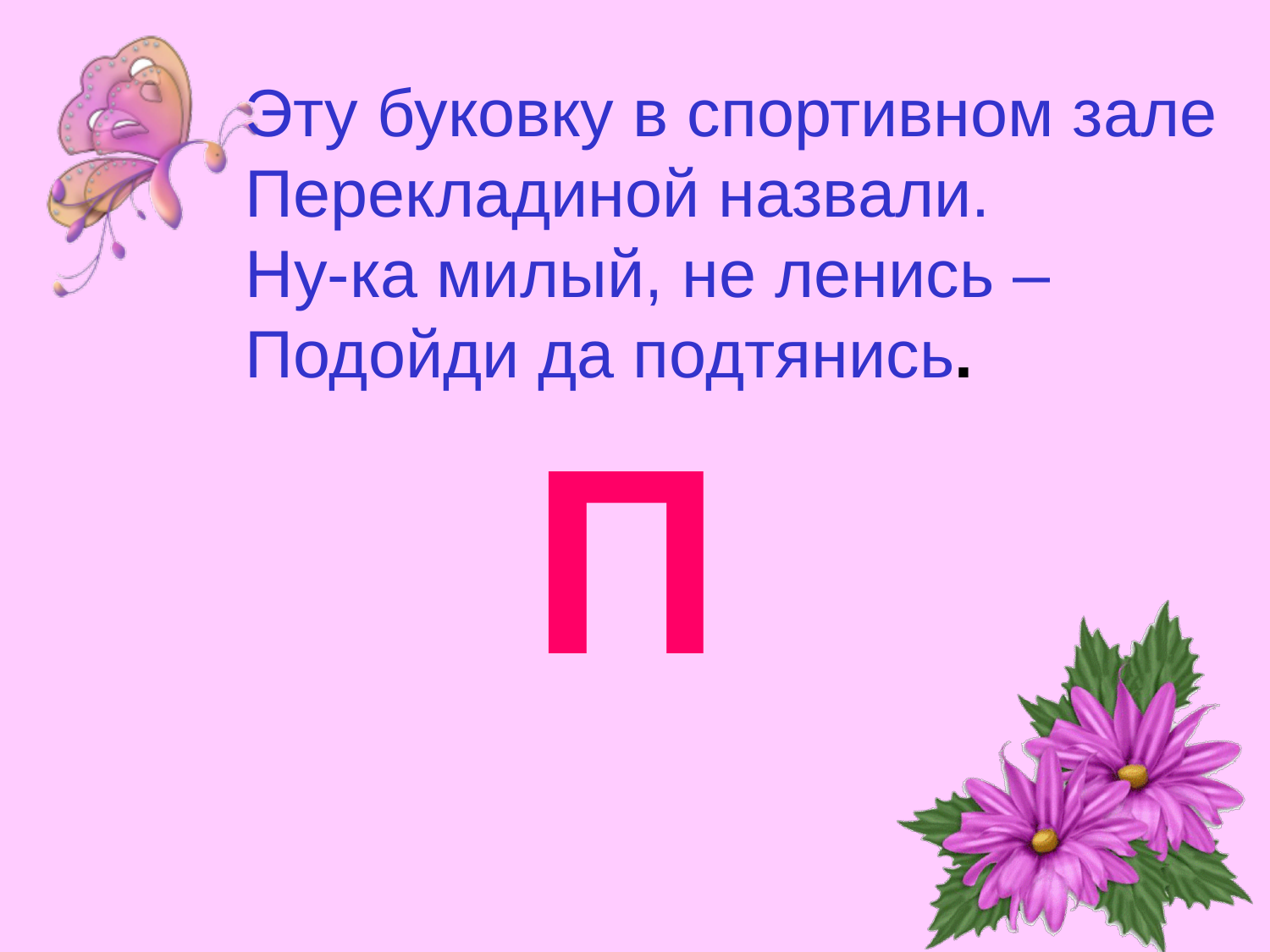

Эту буковку в спортивном зале
Перекладиной назвали.
Ну-ка милый, не ленись –
Подойди да подтянись.
П